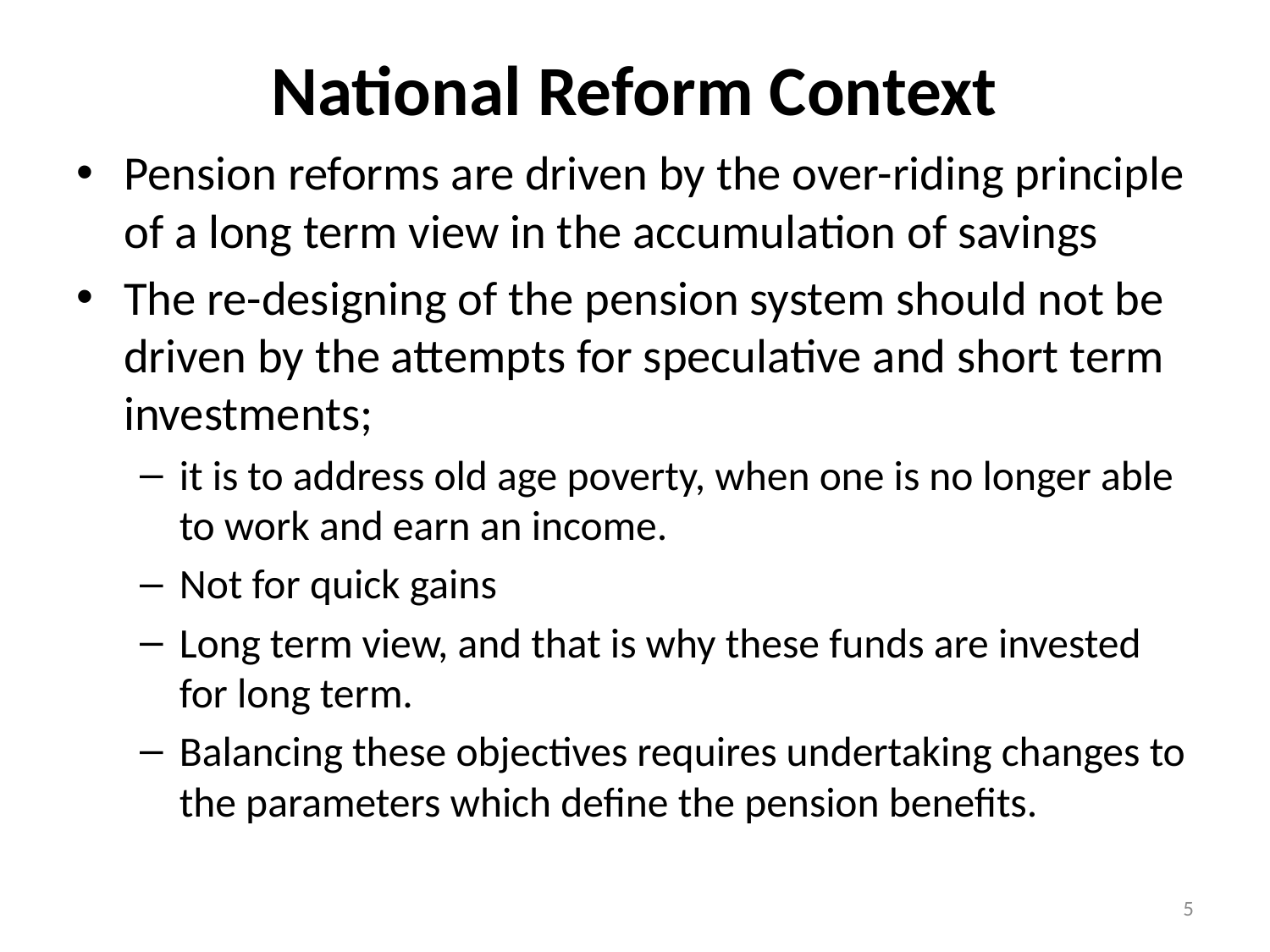

# National Reform Context
Pension reforms are driven by the over-riding principle of a long term view in the accumulation of savings
The re-designing of the pension system should not be driven by the attempts for speculative and short term investments;
it is to address old age poverty, when one is no longer able to work and earn an income.
Not for quick gains
Long term view, and that is why these funds are invested for long term.
Balancing these objectives requires undertaking changes to the parameters which define the pension benefits.

5